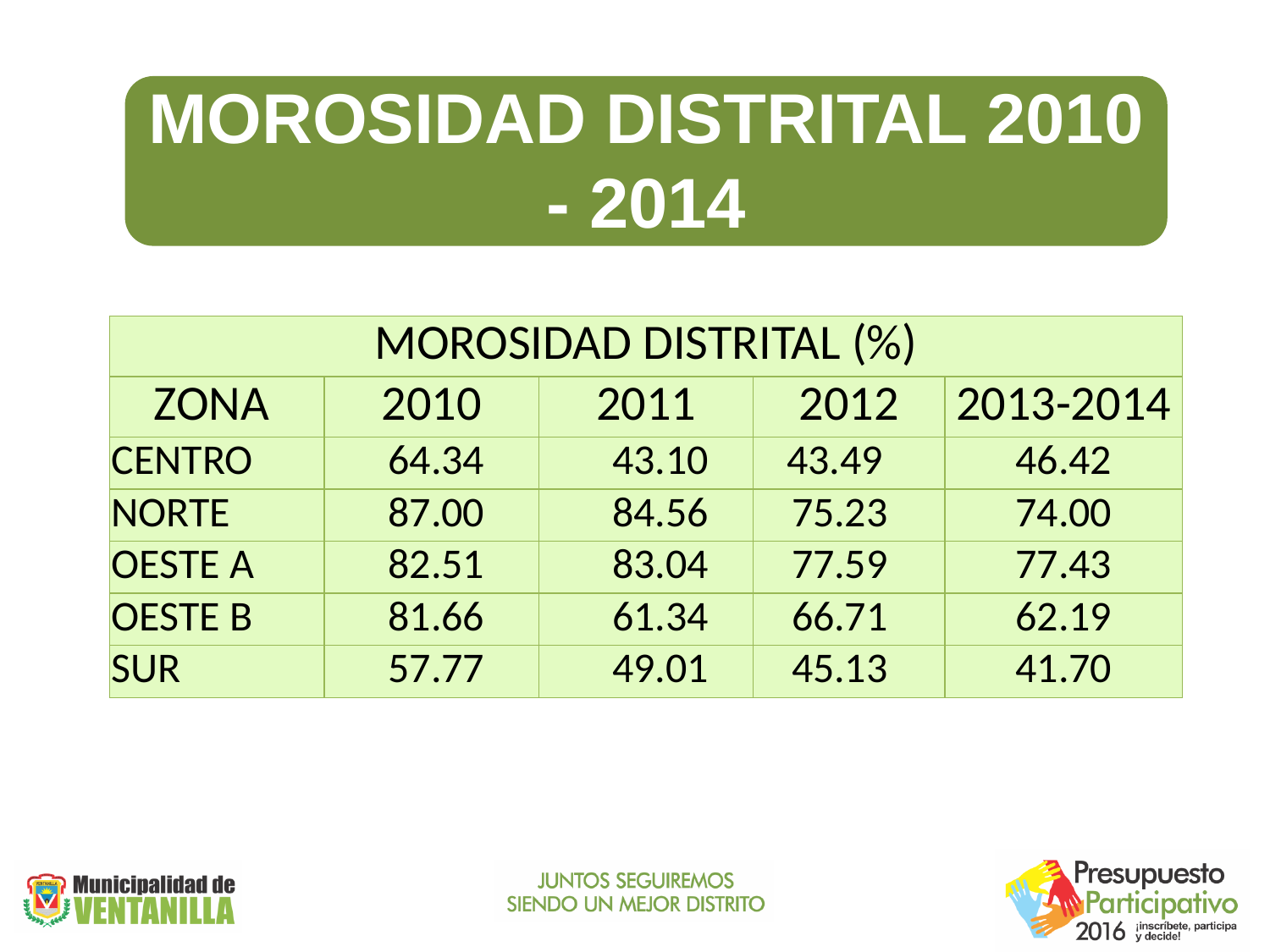

MOROSIDAD DISTRITAL 2010 - 2014
| MOROSIDAD DISTRITAL (%) |  |  |  |  |
| --- | --- | --- | --- | --- |
| ZONA | 2010 | 2011 | 2012 | 2013-2014 |
| CENTRO | 64.34 | 43.10 | 43.49 | 46.42 |
| NORTE | 87.00 | 84.56 | 75.23 | 74.00 |
| OESTE A | 82.51 | 83.04 | 77.59 | 77.43 |
| OESTE B | 81.66 | 61.34 | 66.71 | 62.19 |
| SUR | 57.77 | 49.01 | 45.13 | 41.70 |